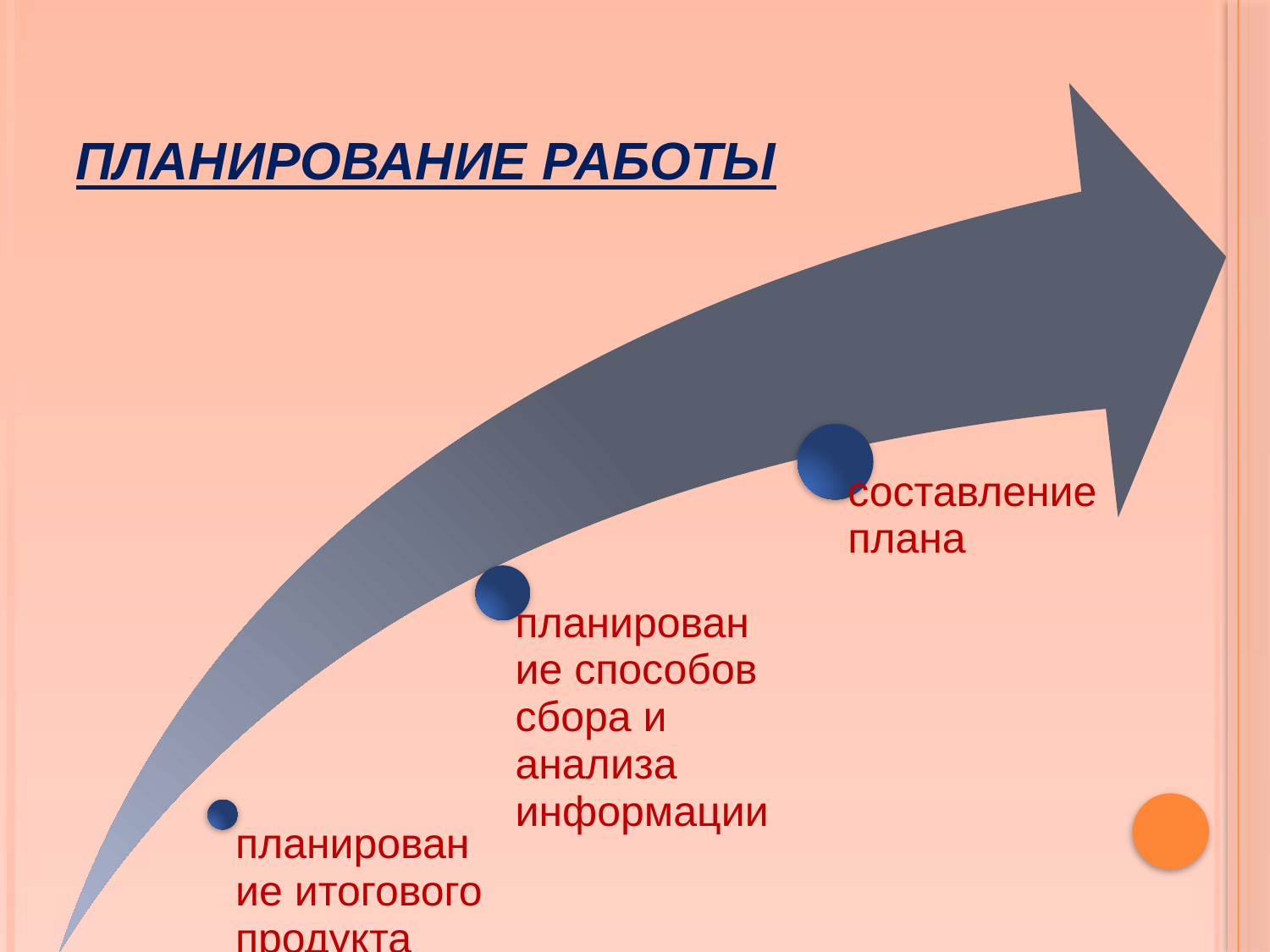

# Планирование работы
планирование способов сбора и анализа информации
составление плана